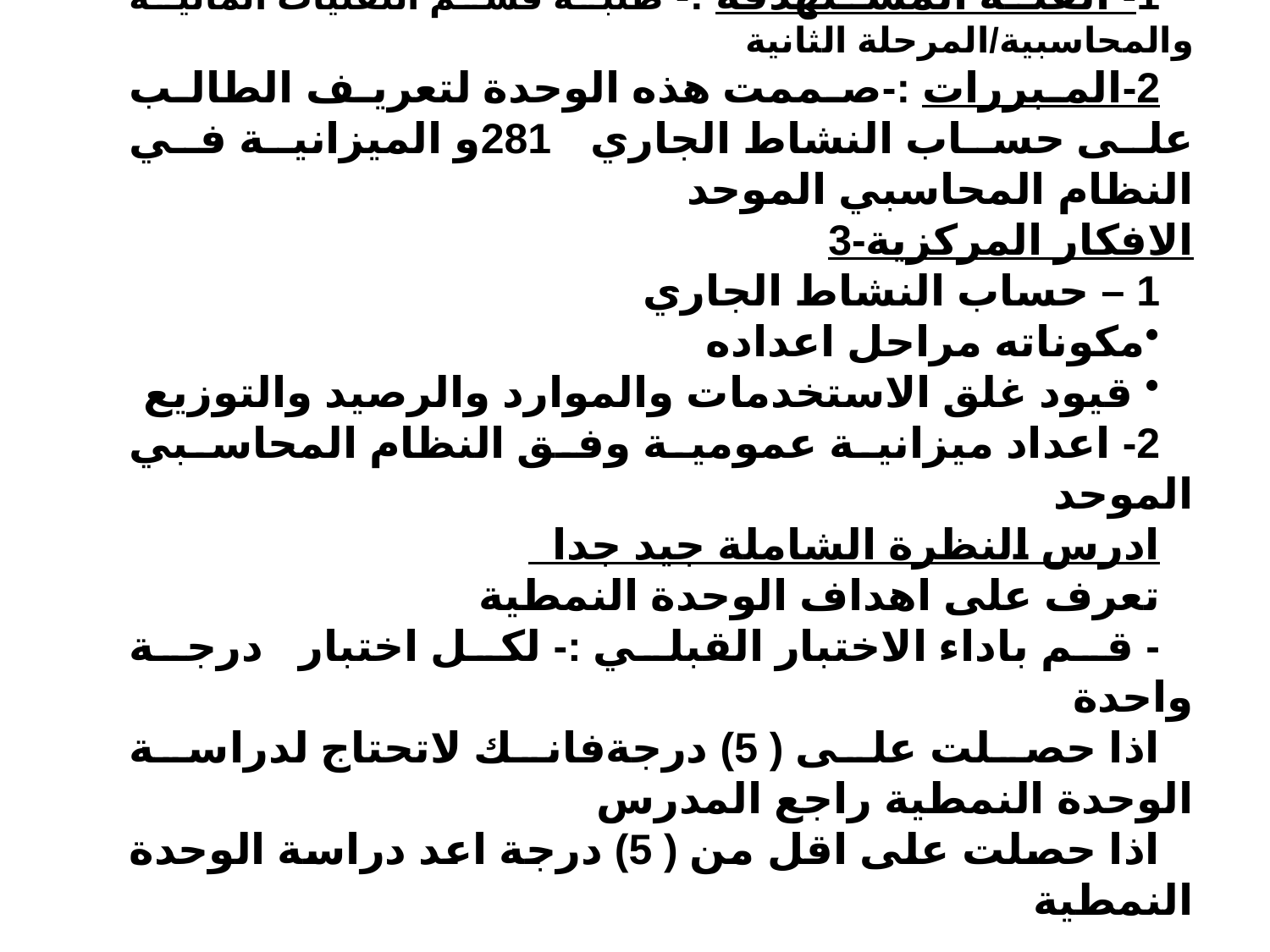

اولا : النظرة الشاملة
1- الفئة المستهدفة :- طلبة قسم التقنيات المالية والمحاسبية/المرحلة الثانية
2-المبررات :-صممت هذه الوحدة لتعريف الطالب على حساب النشاط الجاري 281و الميزانية في النظام المحاسبي الموحد
3-الافكار المركزية
1 – حساب النشاط الجاري
مكوناته مراحل اعداده
 قيود غلق الاستخدمات والموارد والرصيد والتوزيع
2- اعداد ميزانية عمومية وفق النظام المحاسبي الموحد
ادرس النظرة الشاملة جيد جدا
تعرف على اهداف الوحدة النمطية
- قم باداء الاختبار القبلي :- لكل اختبار   درجة واحدة
اذا حصلت على ( 5) درجةفانك لاتحتاج لدراسة الوحدة النمطية راجع المدرس
اذا حصلت على اقل من ( 5) درجة اعد دراسة الوحدة النمطية
–